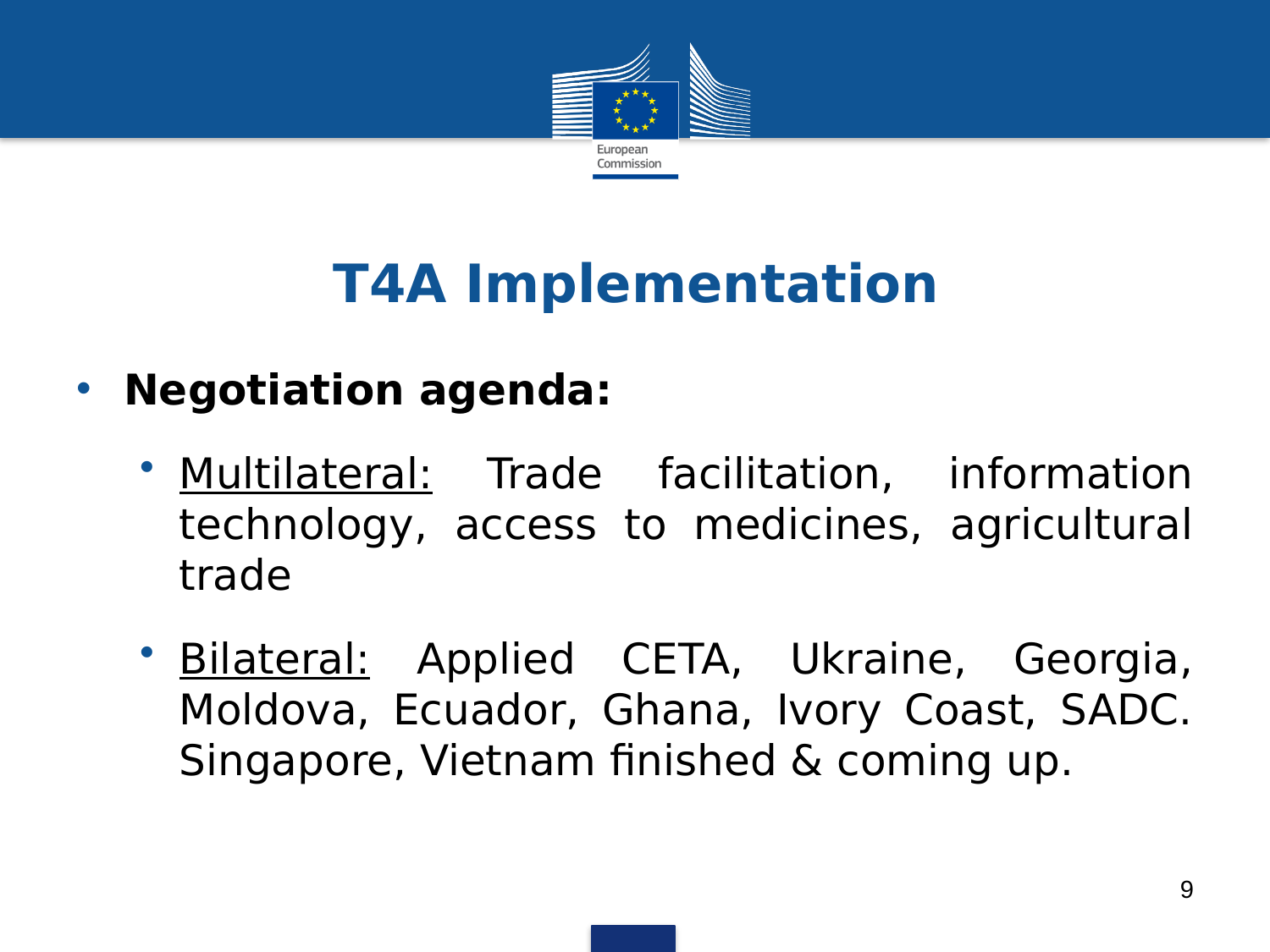

# T4A Implementation
Negotiation agenda:

Multilateral: Trade facilitation, information technology, access to medicines, agricultural trade

Bilateral: Applied CETA, Ukraine, Georgia, Moldova, Ecuador, Ghana, Ivory Coast, SADC. Singapore, Vietnam finished & coming up.
9